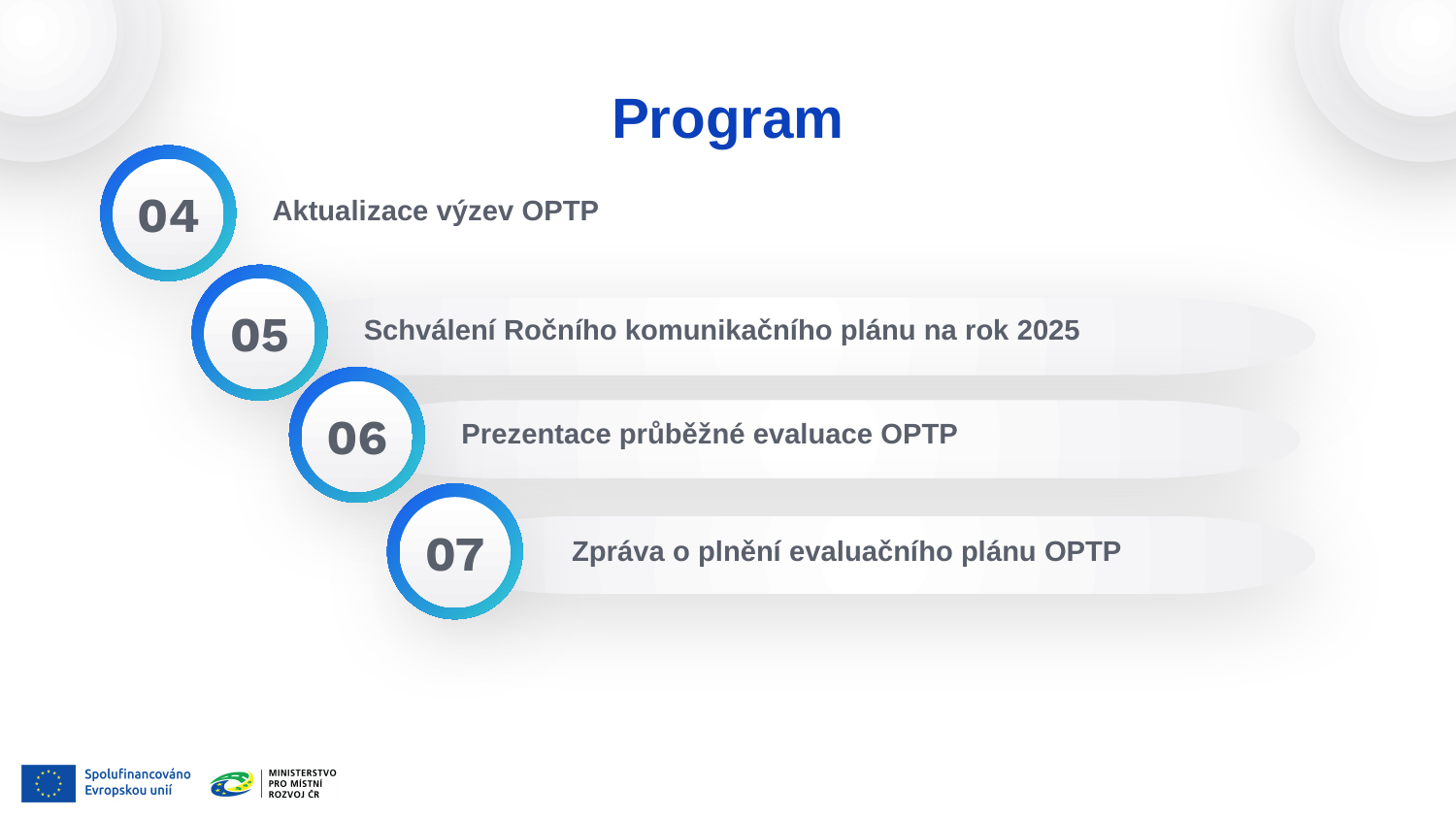

# Program

04
Aktualizace výzev OPTP

05

Schválení Ročního komunikačního plánu na rok 2025

06

Prezentace průběžné evaluace OPTP

07

Zpráva o plnění evaluačního plánu OPTP